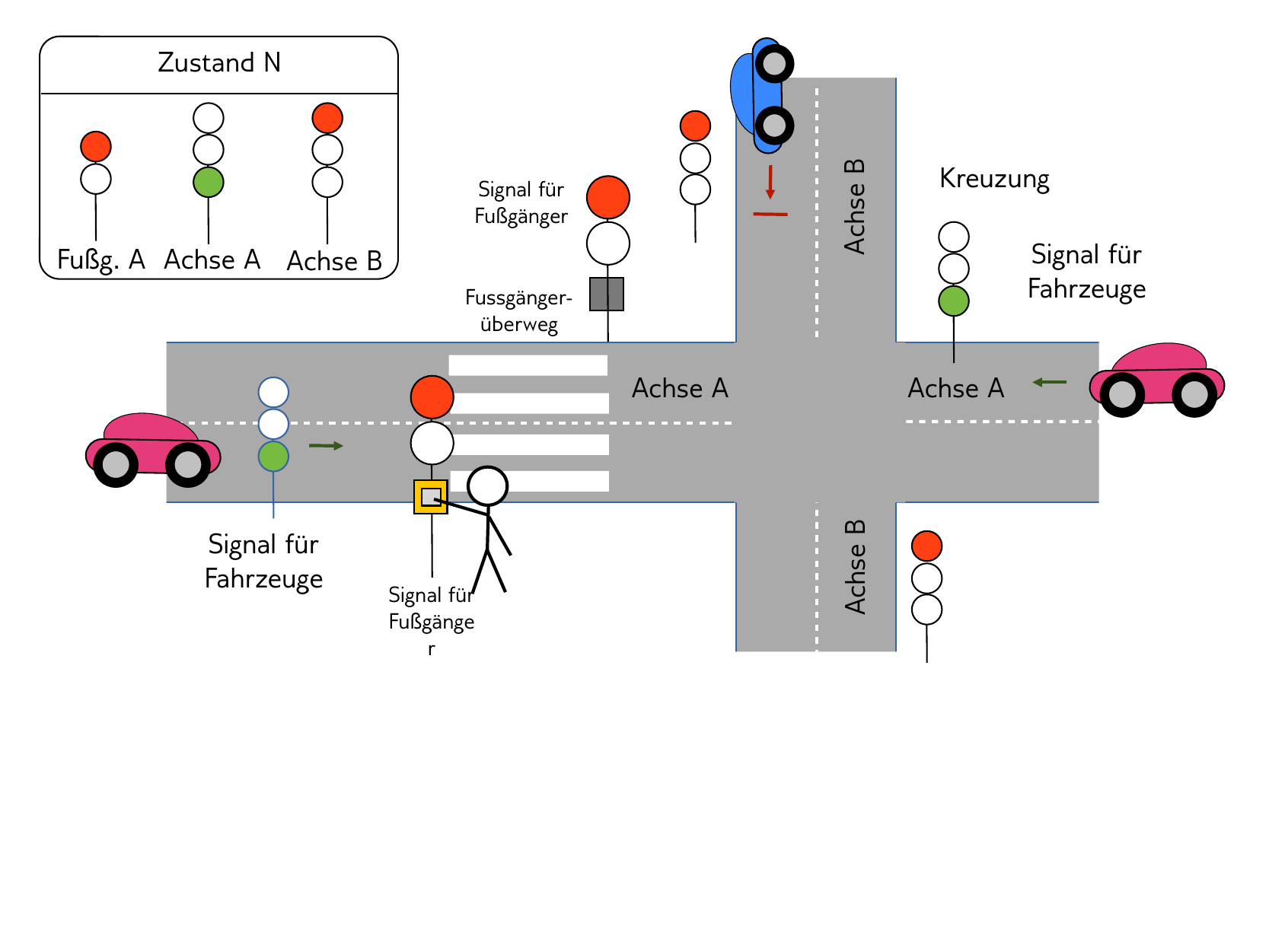

Zustand N

Fußg. A
Achse A
Achse B

Kreuzung

Signal für Fußgänger

Achse B

Signal für Fahrzeuge
Fussgänger-überweg

Achse A
Achse A

Signal für Fahrzeuge

Achse B

Signal für Fußgänger